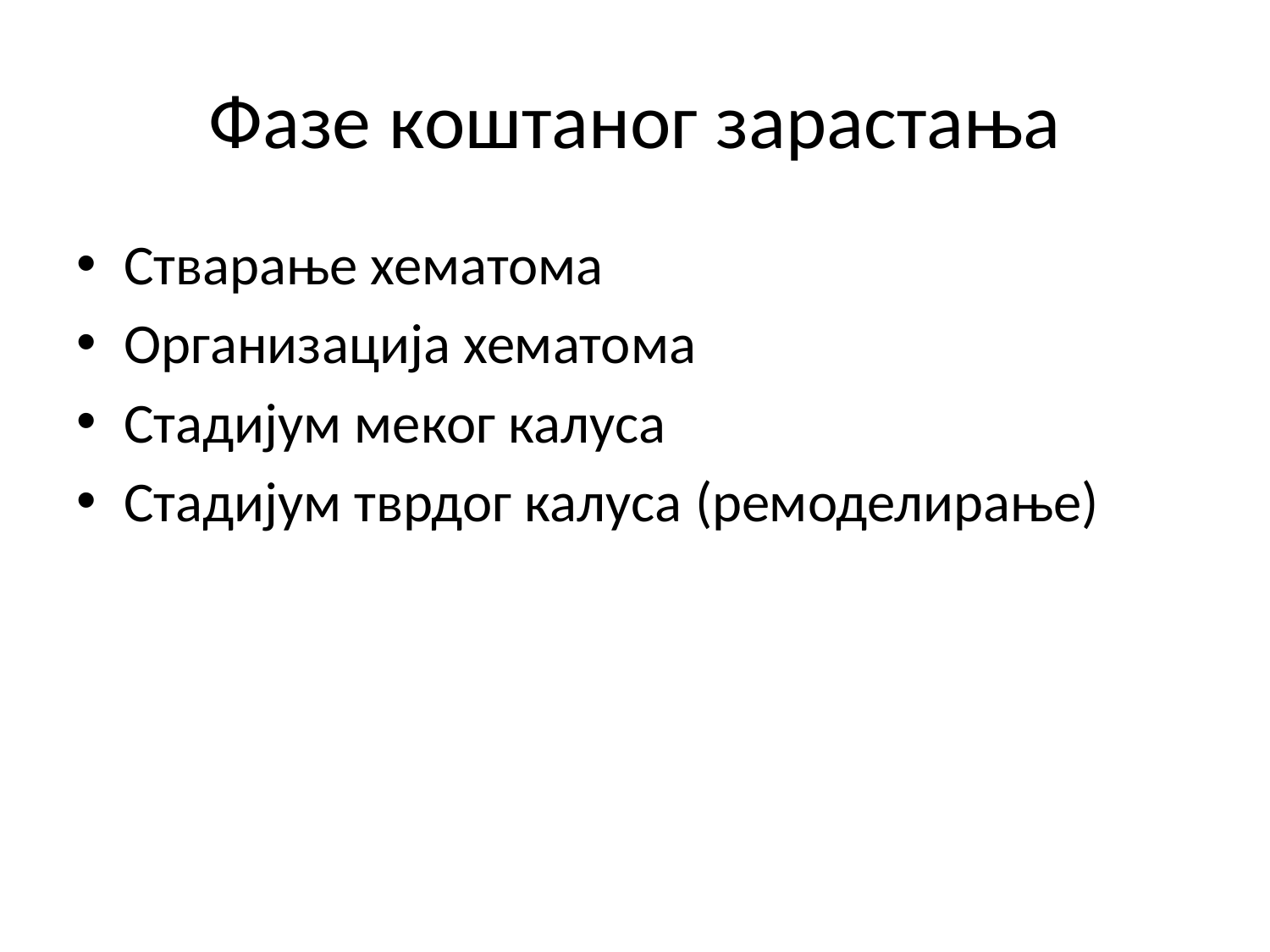

# Фазе коштаног зарастања
Стварање хематома
Организација хематома
Стадијум меког калуса
Стадијум тврдог калуса (ремоделирање)